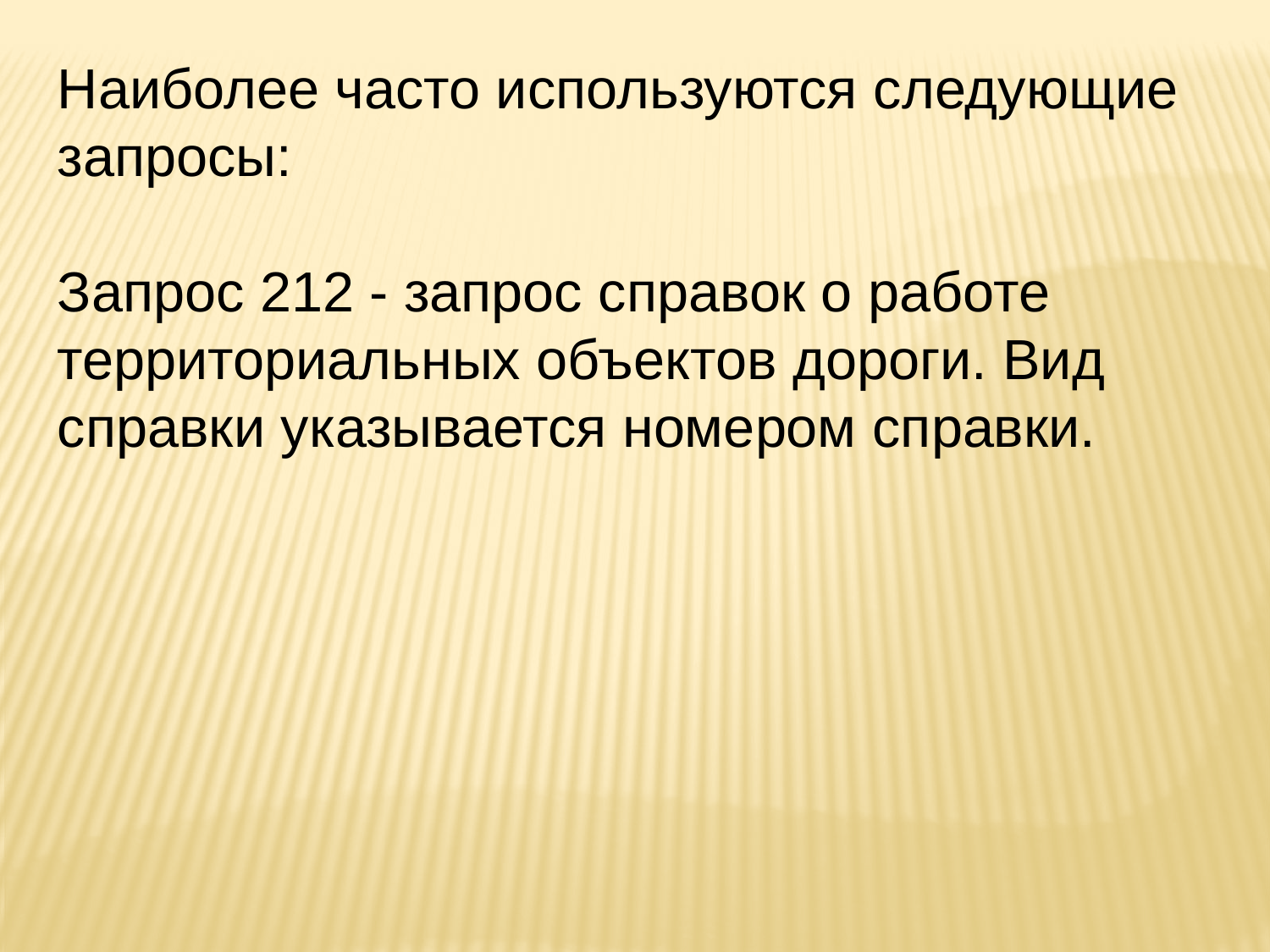

Наиболее часто используются следующие запросы:

Запрос 212 - запрос справок о работе территориальных объектов дороги. Вид справки указывается номером справки.